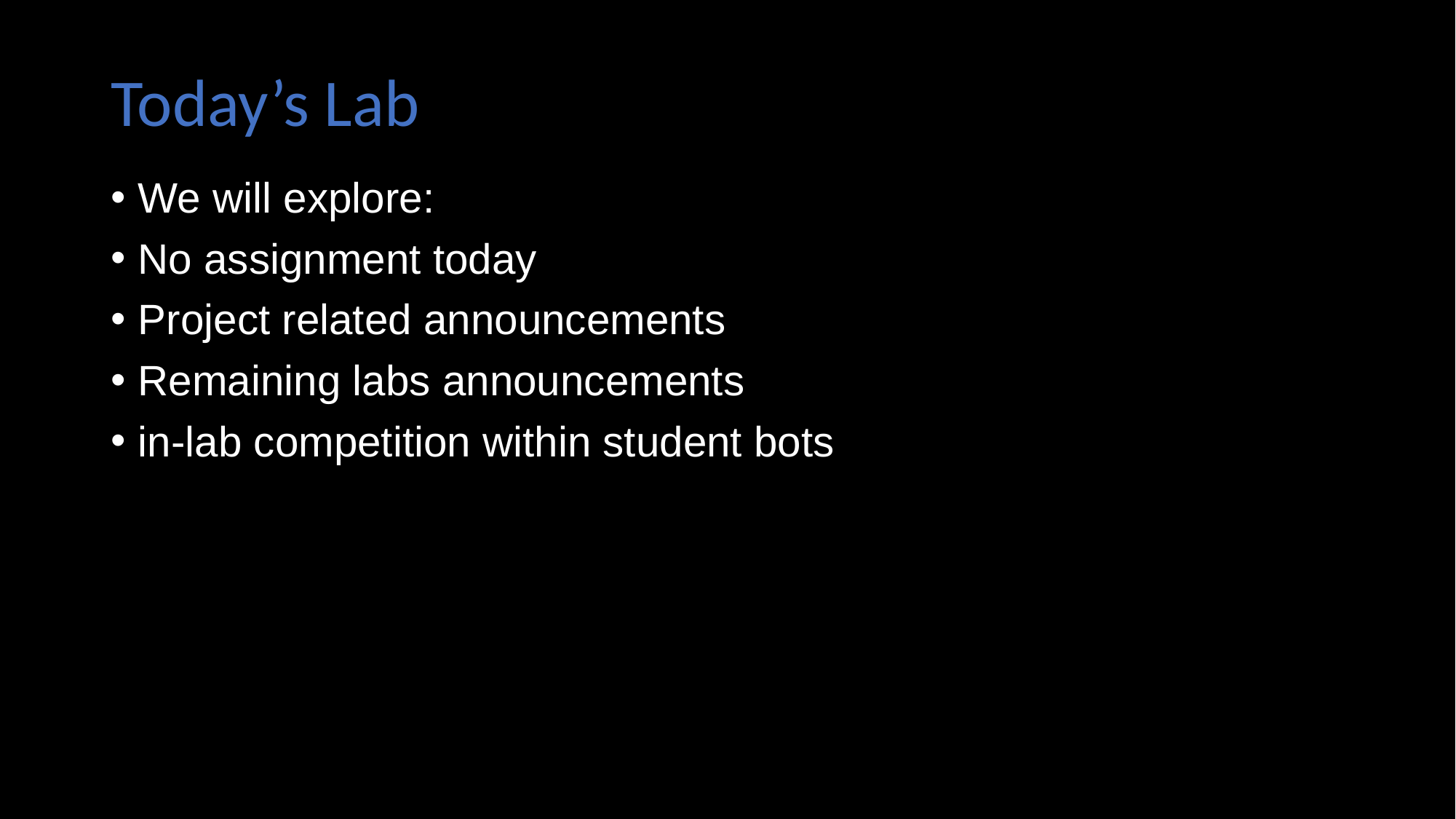

# Today’s Lab
We will explore:
No assignment today
Project related announcements
Remaining labs announcements
in-lab competition within student bots